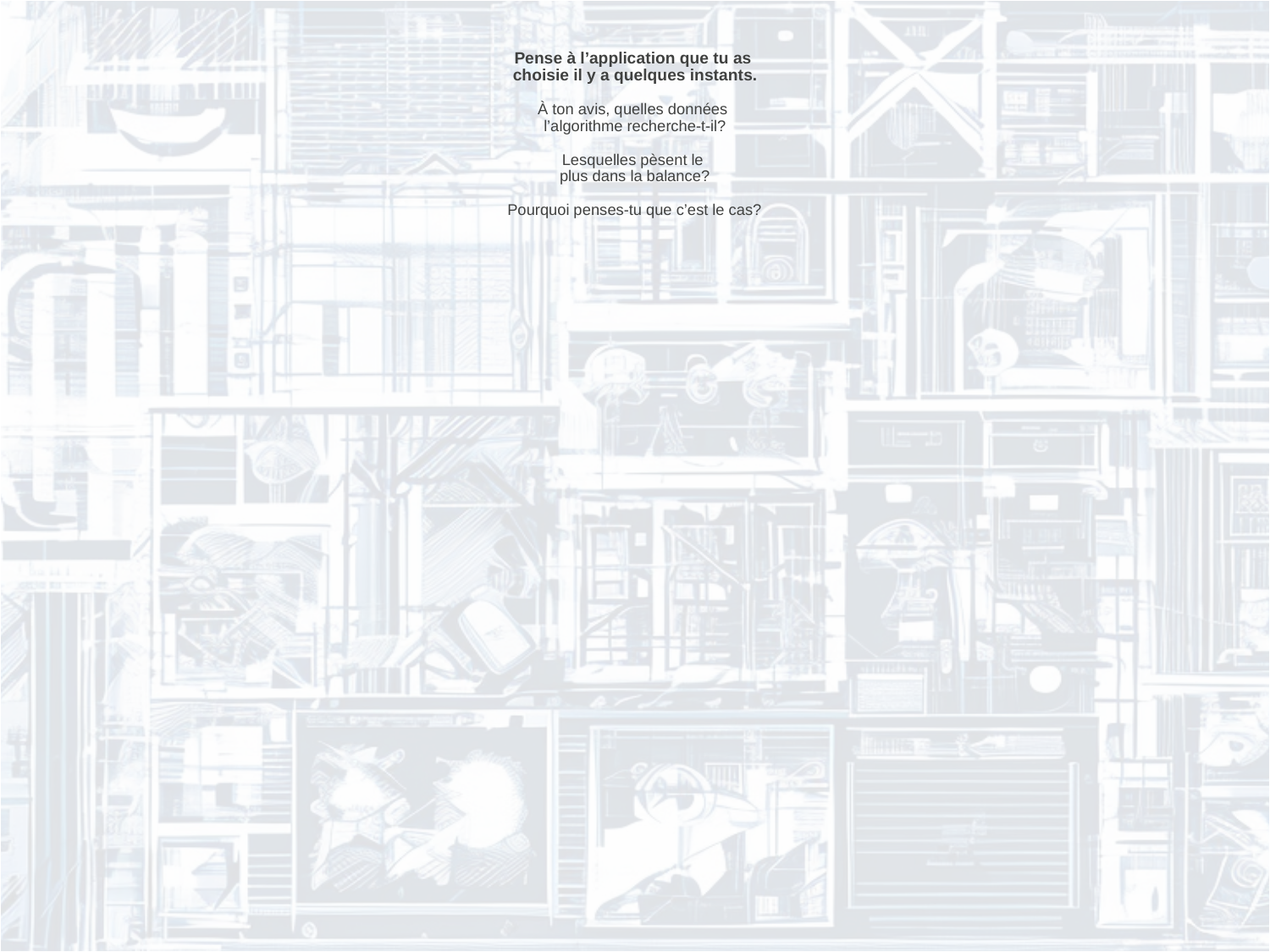

Pense à l’application que tu as
choisie il y a quelques instants.
À ton avis, quelles données
l’algorithme recherche-t-il?
Lesquelles pèsent le
plus dans la balance?
Pourquoi penses-tu que c’est le cas?